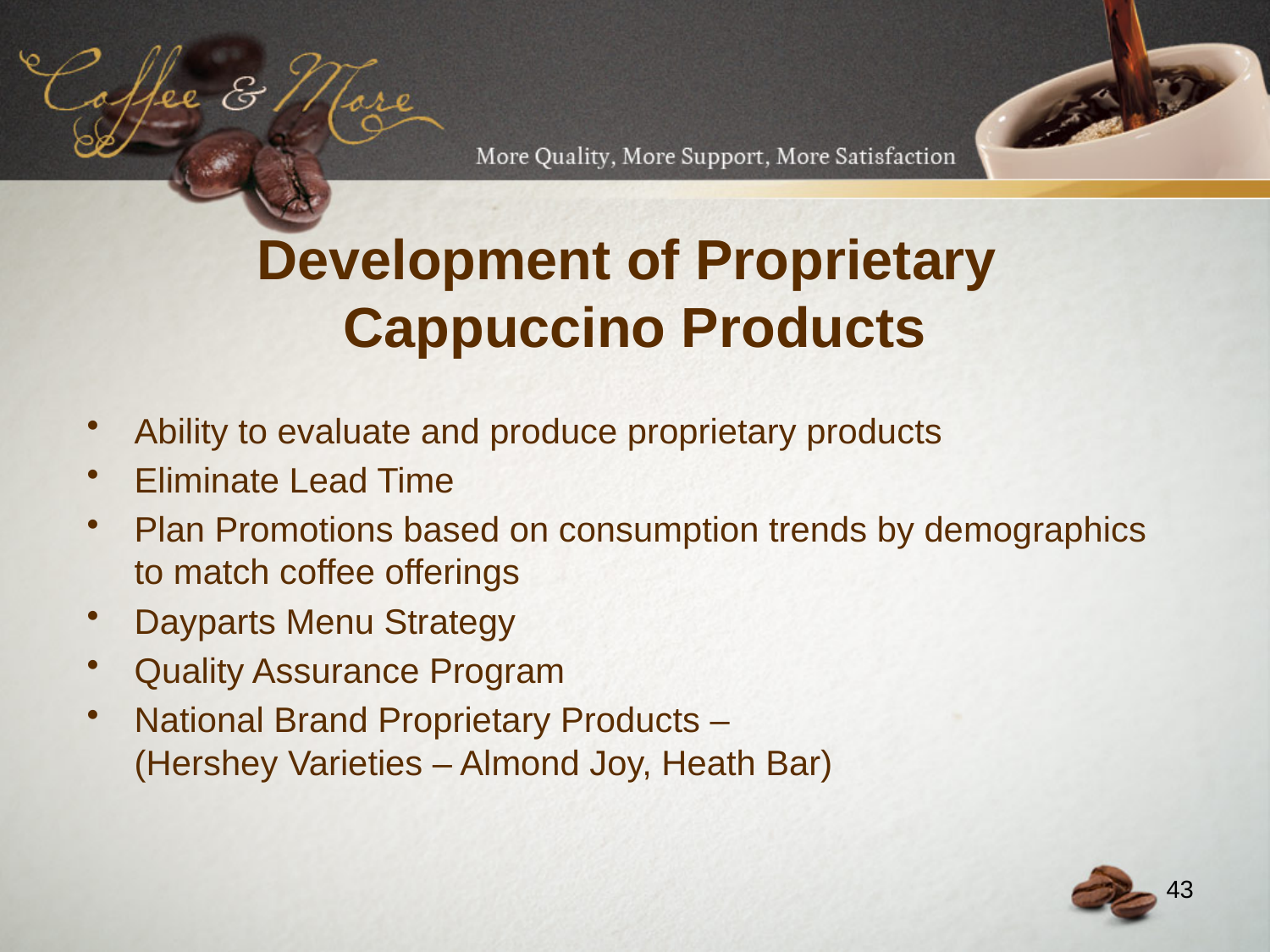

# Development of Proprietary Cappuccino Products
Ability to evaluate and produce proprietary products
Eliminate Lead Time
Plan Promotions based on consumption trends by demographics
to match coffee offerings
Dayparts Menu Strategy
Quality Assurance Program
National Brand Proprietary Products –
(Hershey Varieties – Almond Joy, Heath Bar)

43